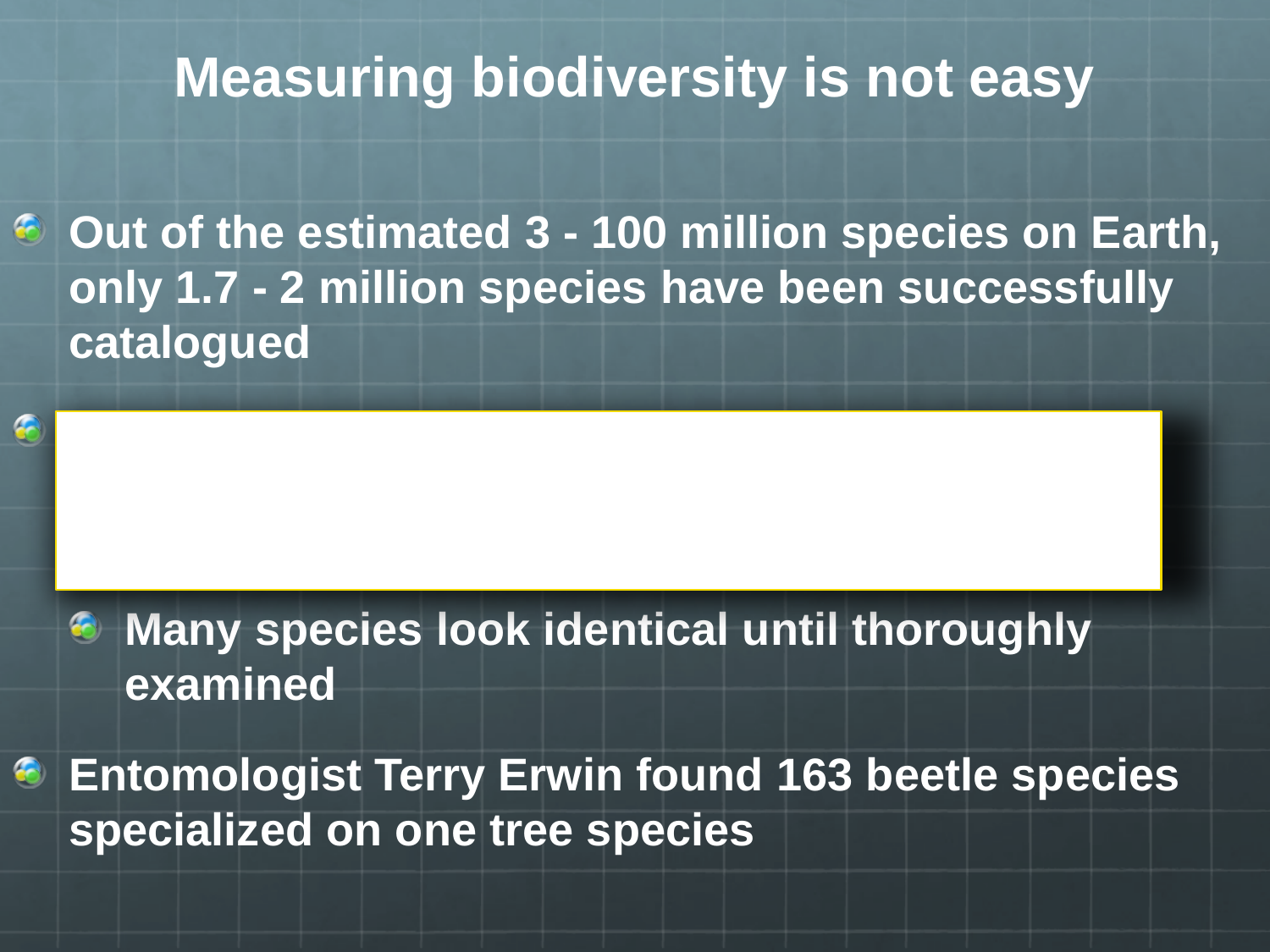

# Measuring biodiversity is not easy
Out of the estimated 3 - 100 million species on Earth, only 1.7 - 2 million species have been successfully catalogued
Very difficult to identify species…why?
Many remote spots on Earth remain unexplored
Small organisms are easily overlooked
Many species look identical until thoroughly examined
Entomologist Terry Erwin found 163 beetle species specialized on one tree species